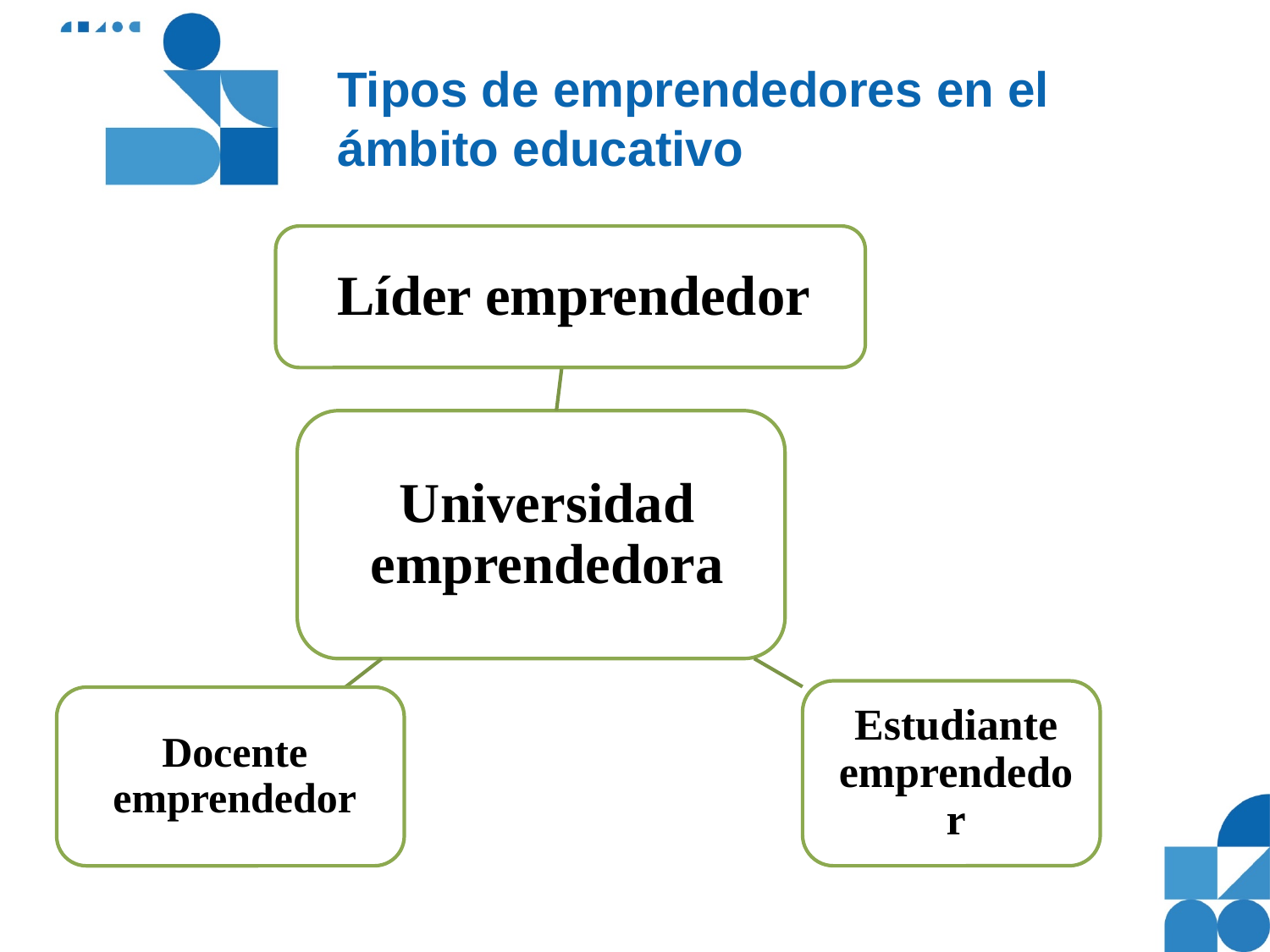

# Tipos de emprendedores en el ámbito educativo
Universidad emprendedora
Líder emprendedor
Estudiante emprendedor
Docente emprendedor